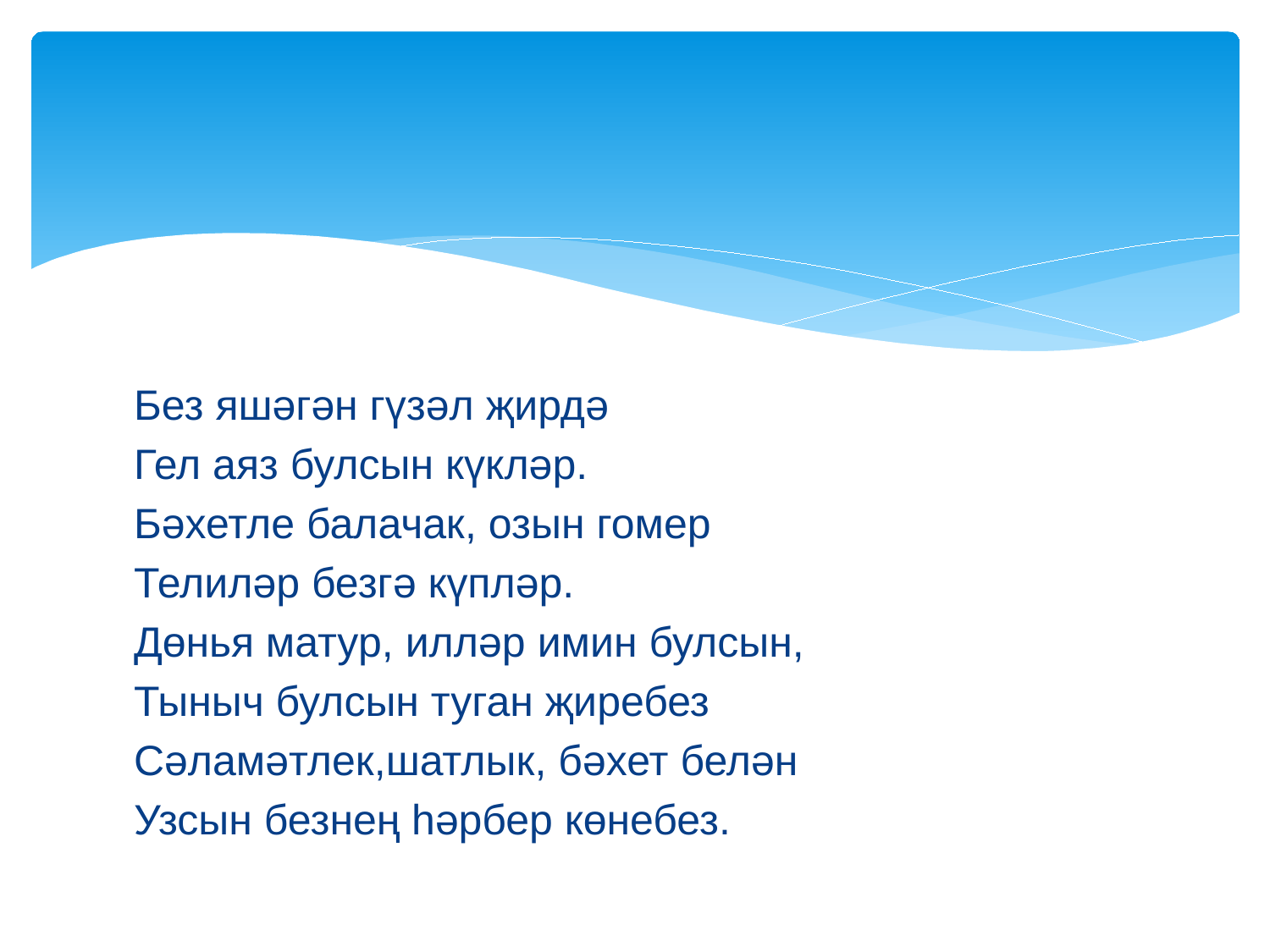

#
Без яшәгән гүзәл җирдә
Гел аяз булсын күкләр.
Бәхетле балачак, озын гомер
Телиләр безгә күпләр.
Дөнья матур, илләр имин булсын,
Тыныч булсын туган җиребез
Сәламәтлек,шатлык, бәхет белән
Узсын безнең һәрбер көнебез.